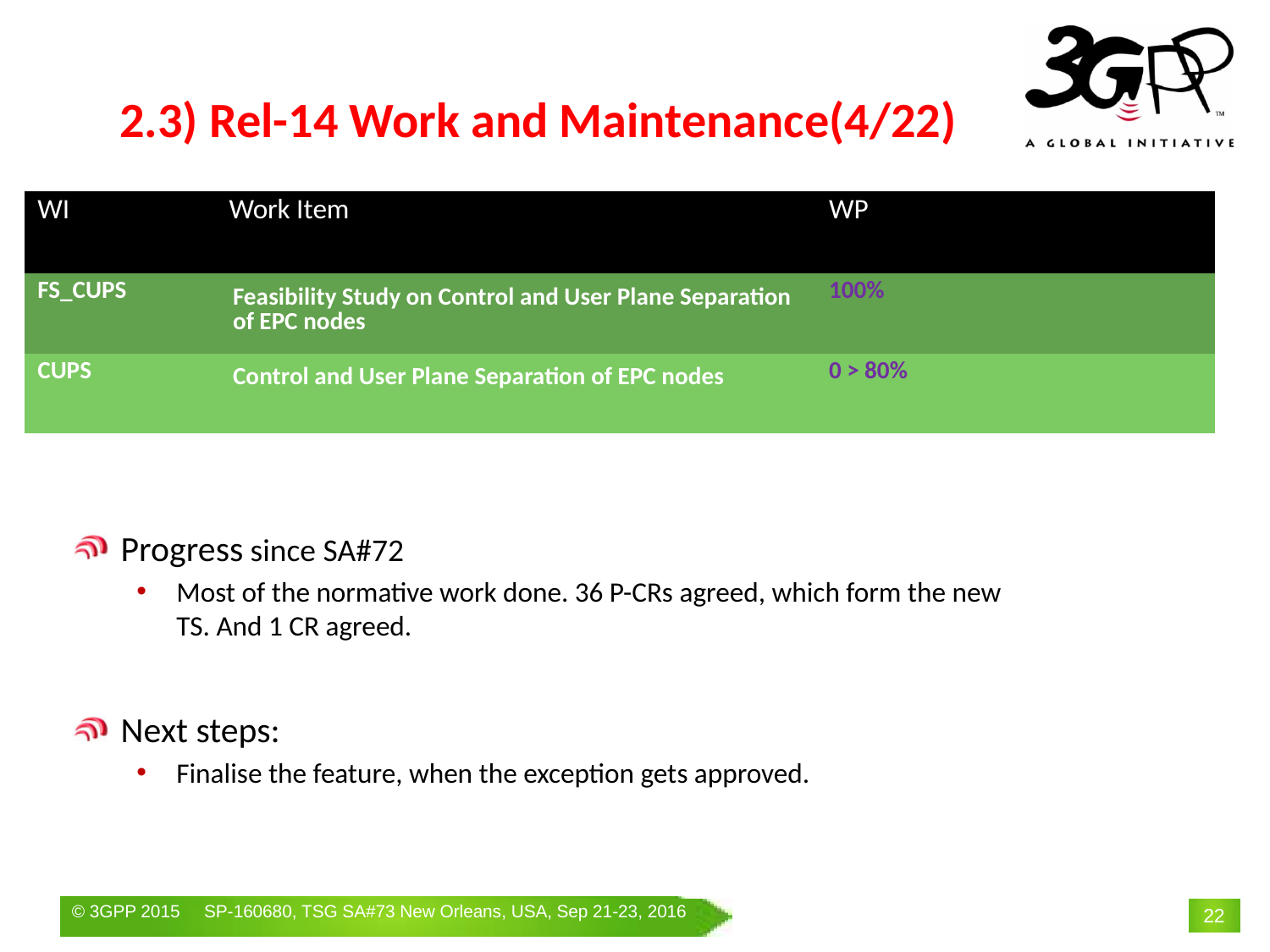

# 2.3) Rel-14 Work and Maintenance(4/22)
| WI | Work Item | WP |  |  |
| --- | --- | --- | --- | --- |
| FS\_CUPS | Feasibility Study on Control and User Plane Separation of EPC nodes | 100% |  |  |
| CUPS | Control and User Plane Separation of EPC nodes | 0 > 80% |  |  |
Progress since SA#72
Most of the normative work done. 36 P-CRs agreed, which form the new TS. And 1 CR agreed.

Next steps:
Finalise the feature, when the exception gets approved.